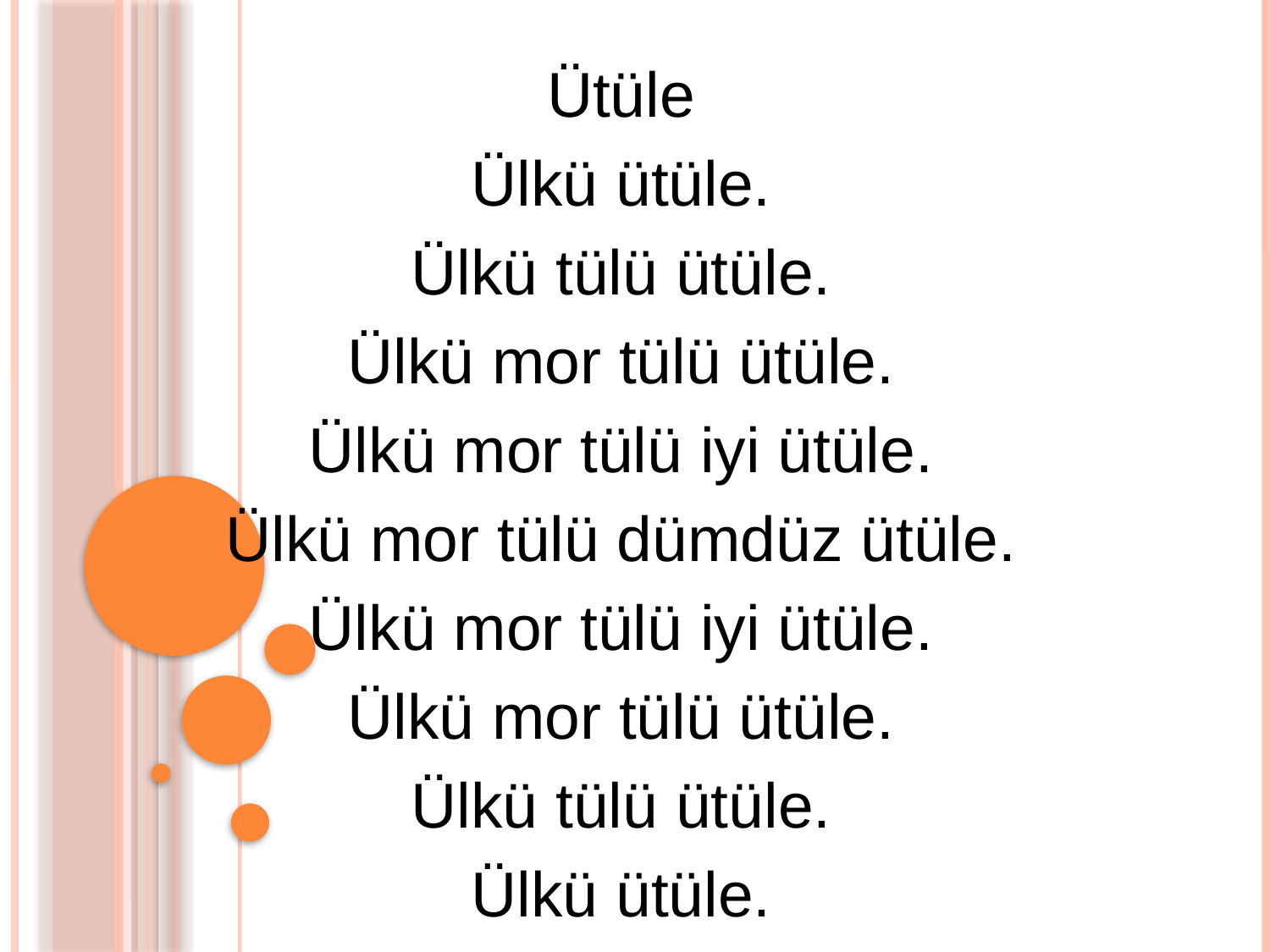

Ütüle
Ülkü ütüle.
Ülkü tülü ütüle.
Ülkü mor tülü ütüle.
Ülkü mor tülü iyi ütüle.
Ülkü mor tülü dümdüz ütüle.
Ülkü mor tülü iyi ütüle.
Ülkü mor tülü ütüle.
Ülkü tülü ütüle.
Ülkü ütüle.